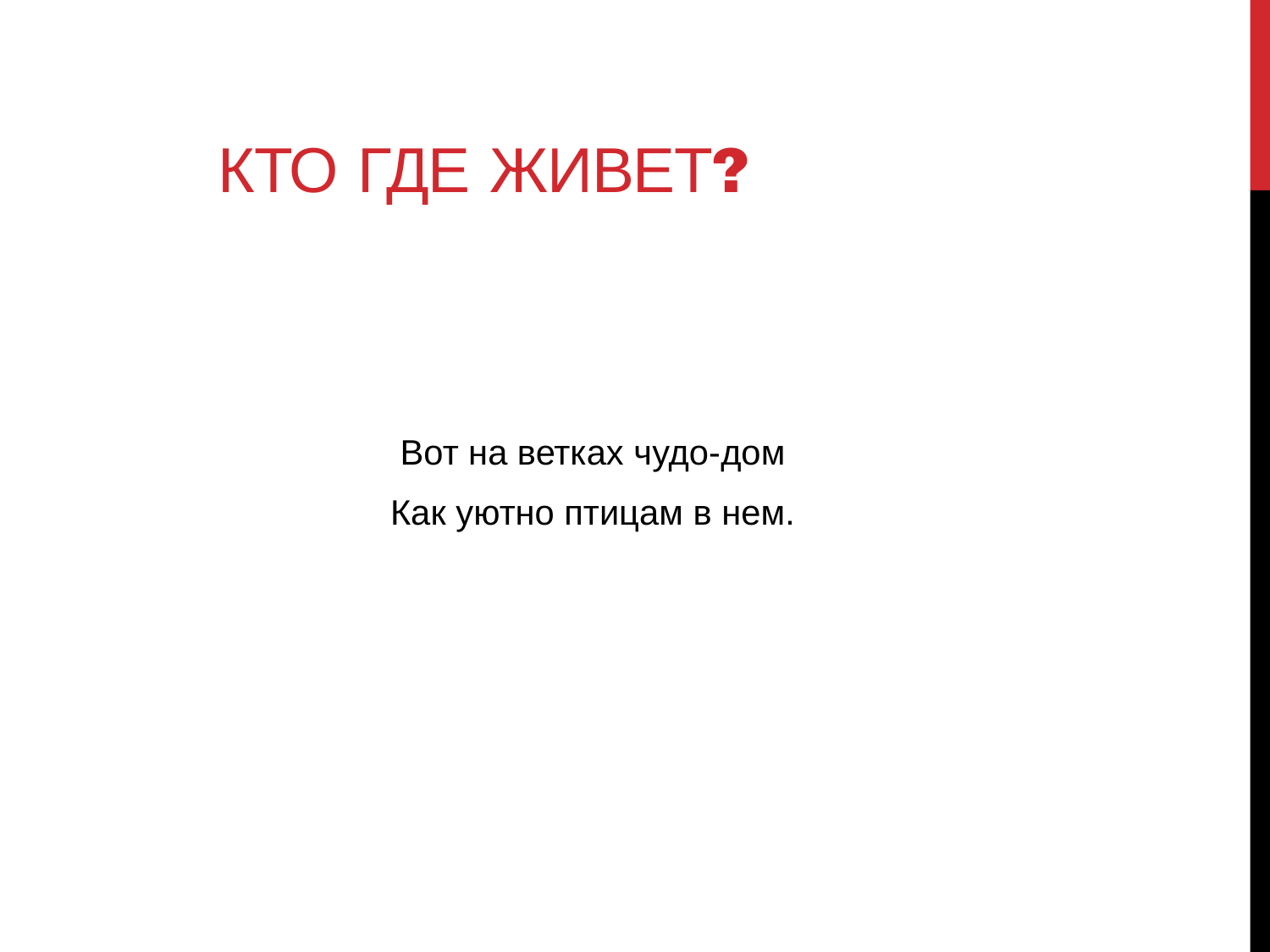

# Кто где живет?

Вот на ветках чудо-дом
Как уютно птицам в нем.